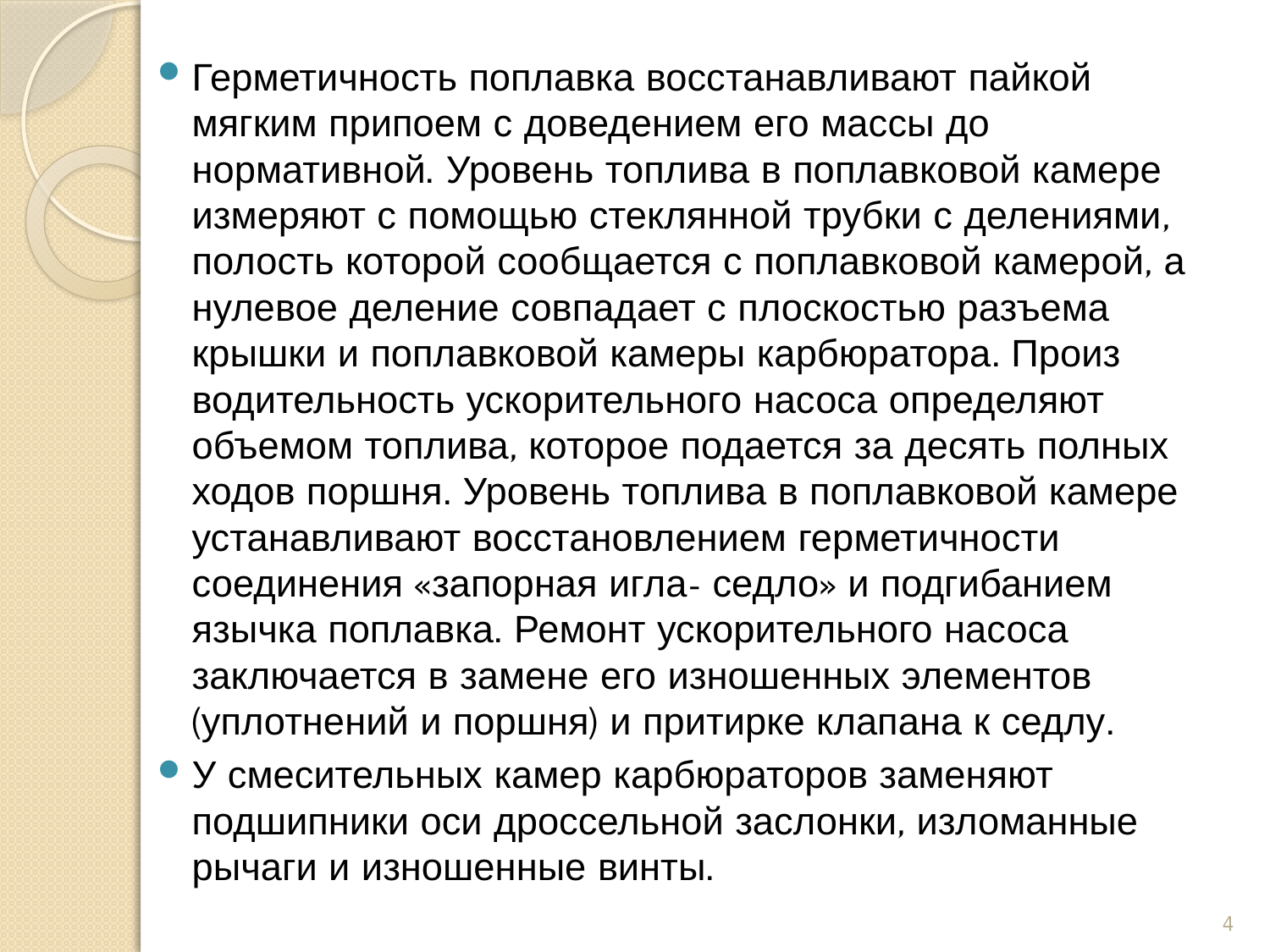

Герметичность поплавка восстанавливают пайкой мягким припоем с доведением его массы до нормативной. Уровень топлива в поплавковой камере измеряют с помощью стеклян­ной трубки с делениями, полость которой сообщается с по­плавковой камерой, а нулевое деление совпадает с плоскостью разъема крышки и поплавковой камеры карбюратора. Произ­водительность ускорительного насоса определяют объемом топлива, которое подается за десять полных ходов поршня. Уровень топлива в поплавковой камере устанавливают вос­становлением герметичности соединения «запорная игла- седло» и подгибанием язычка поплавка. Ремонт ускоритель­ного насоса заключается в замене его изношенных элементов (уплотнений и поршня) и притирке клапана к седлу.
У смесительных камер карбюраторов заменяют подшипни­ки оси дроссельной заслонки, изломанные рычаги и изношен­ные винты.

4